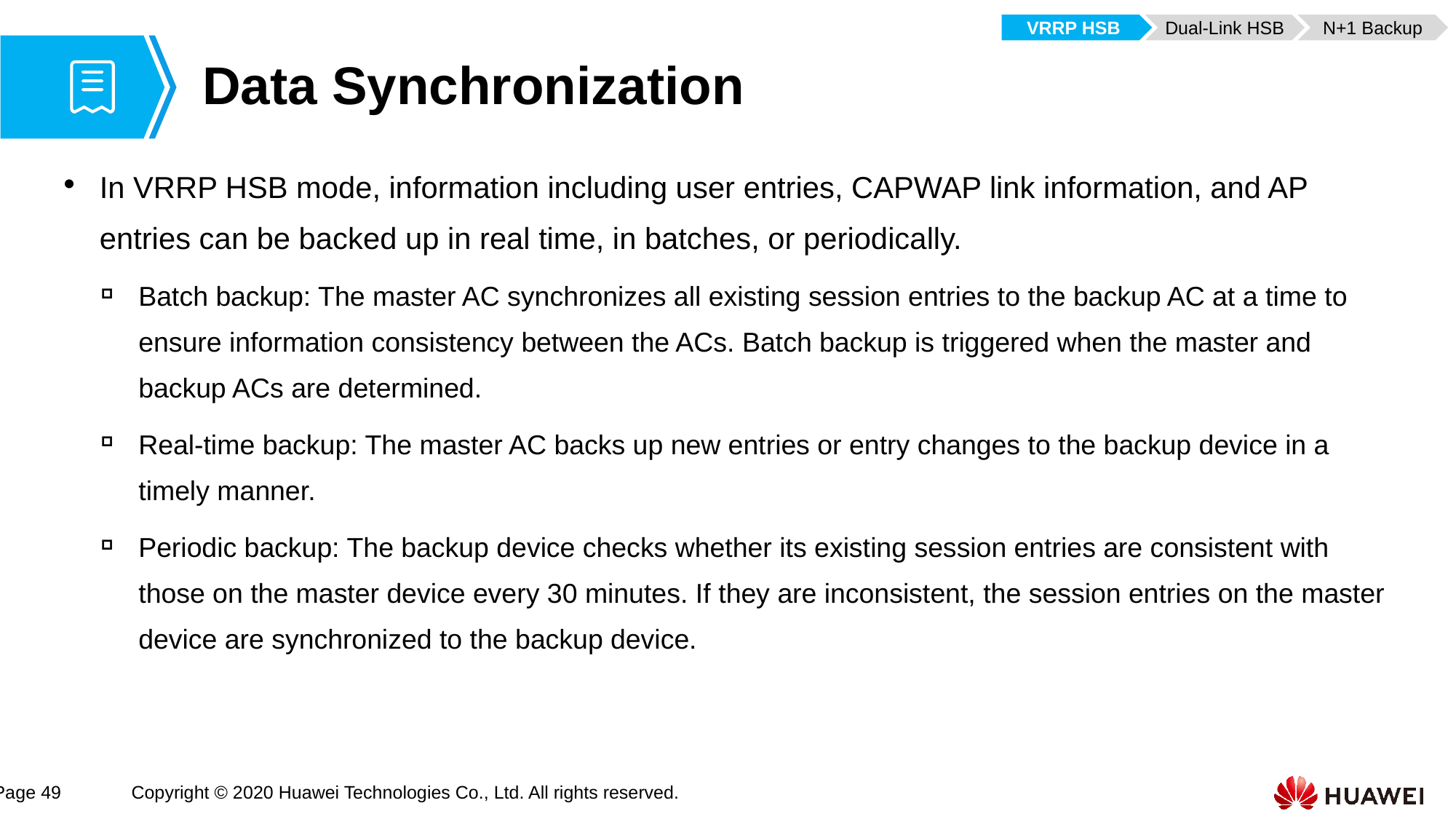

VRRP HSB
Dual-Link HSB
N+1 Backup
# Data Synchronization
In VRRP HSB mode, information including user entries, CAPWAP link information, and AP entries can be backed up in real time, in batches, or periodically.
Batch backup: The master AC synchronizes all existing session entries to the backup AC at a time to ensure information consistency between the ACs. Batch backup is triggered when the master and backup ACs are determined.
Real-time backup: The master AC backs up new entries or entry changes to the backup device in a timely manner.
Periodic backup: The backup device checks whether its existing session entries are consistent with those on the master device every 30 minutes. If they are inconsistent, the session entries on the master device are synchronized to the backup device.